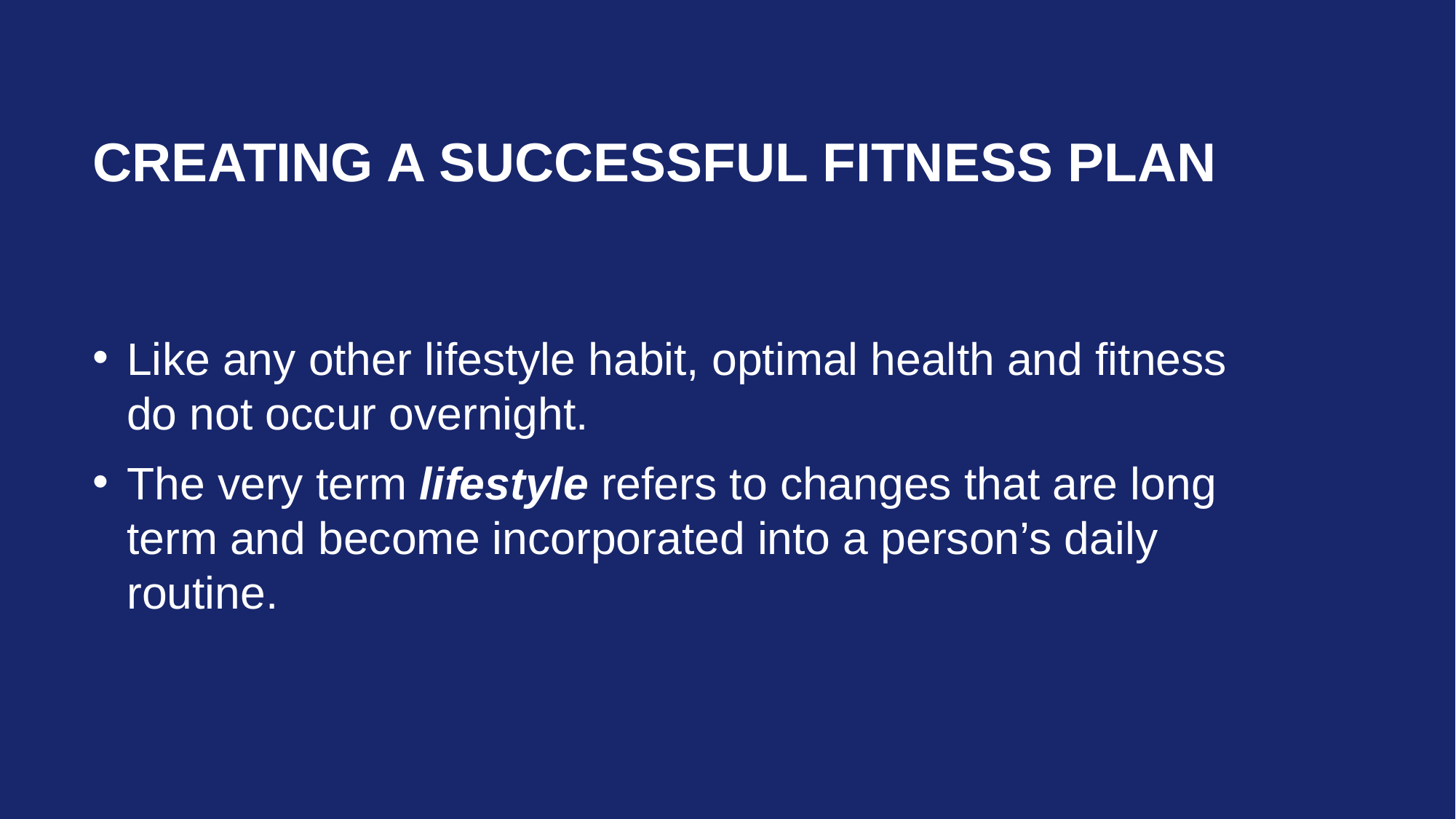

# Creating a Successful Fitness Plan
Like any other lifestyle habit, optimal health and fitness do not occur overnight.
The very term lifestyle refers to changes that are long term and become incorporated into a person’s daily routine.